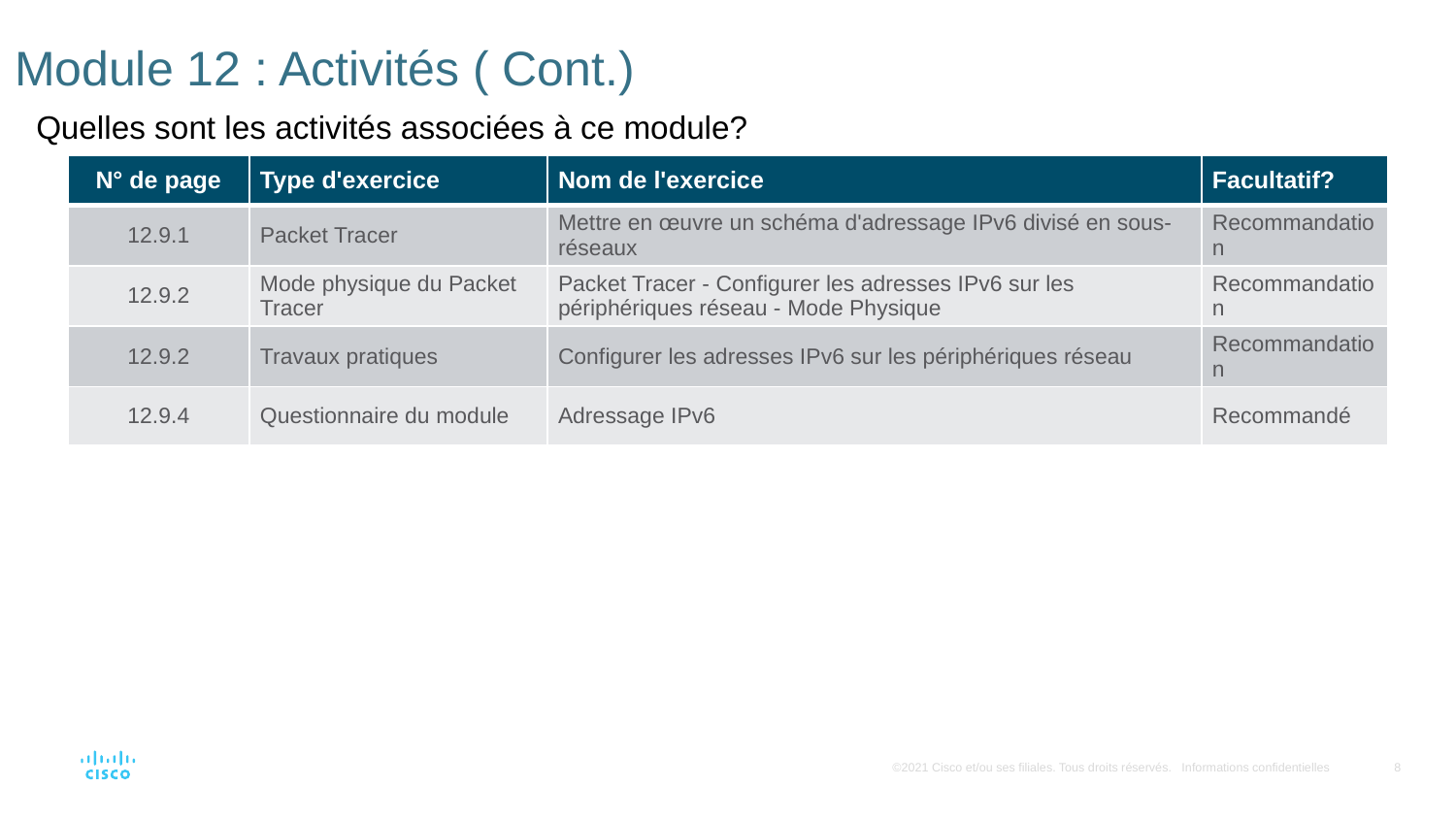

# Module 12 : Activités ( Cont.)
Quelles sont les activités associées à ce module?

| N° de page | Type d'exercice | Nom de l'exercice | Facultatif? |
| --- | --- | --- | --- |
| 12.9.1 | Packet Tracer | Mettre en œuvre un schéma d'adressage IPv6 divisé en sous-réseaux | Recommandation |
| 12.9.2 | Mode physique du Packet Tracer | Packet Tracer - Configurer les adresses IPv6 sur les périphériques réseau - Mode Physique | Recommandation |
| 12.9.2 | Travaux pratiques | Configurer les adresses IPv6 sur les périphériques réseau | Recommandation |
| 12.9.4 | Questionnaire du module | Adressage IPv6 | Recommandé |